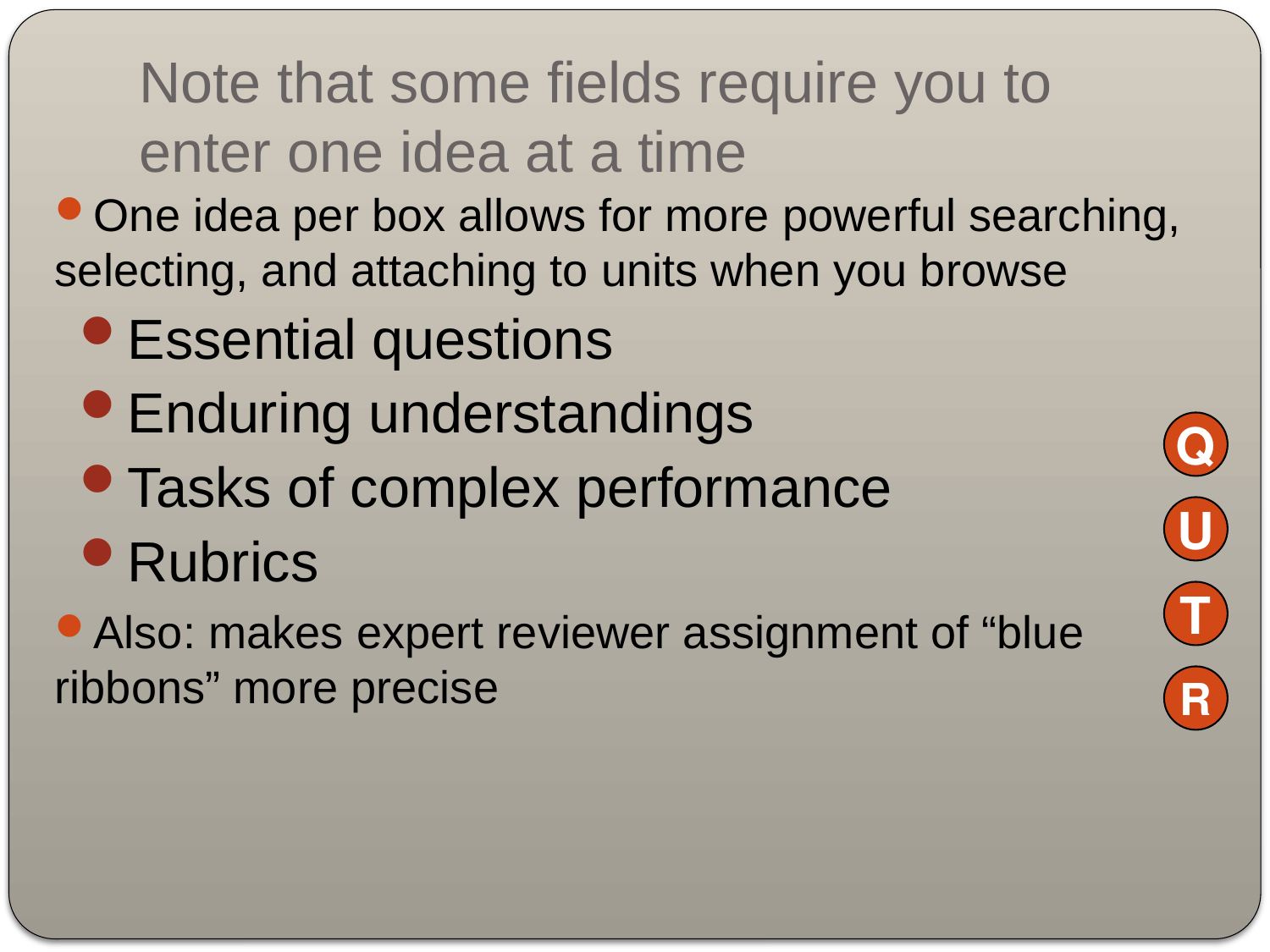

# Note that some fields require you to enter one idea at a time
One idea per box allows for more powerful searching, selecting, and attaching to units when you browse
Essential questions
Enduring understandings
Tasks of complex performance
Rubrics
Also: makes expert reviewer assignment of “blue ribbons” more precise
Q
U
T
R